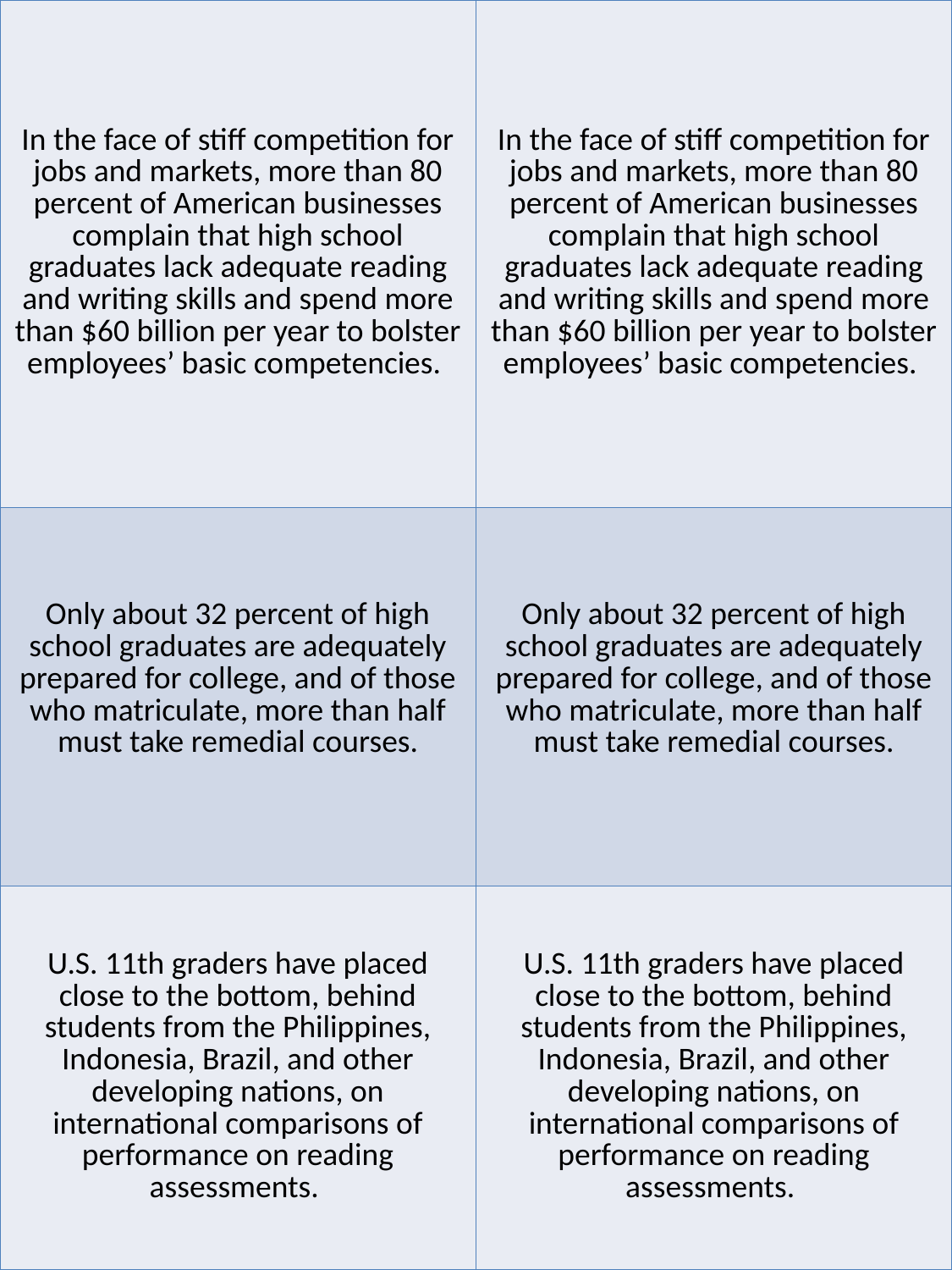

| In the face of stiff competition for jobs and markets, more than 80 percent of American businesses complain that high school graduates lack adequate reading and writing skills and spend more than $60 billion per year to bolster employees’ basic competencies. | In the face of stiff competition for jobs and markets, more than 80 percent of American businesses complain that high school graduates lack adequate reading and writing skills and spend more than $60 billion per year to bolster employees’ basic competencies. |
| --- | --- |
| Only about 32 percent of high school graduates are adequately prepared for college, and of those who matriculate, more than half must take remedial courses. | Only about 32 percent of high school graduates are adequately prepared for college, and of those who matriculate, more than half must take remedial courses. |
| U.S. 11th graders have placed close to the bottom, behind students from the Philippines, Indonesia, Brazil, and other developing nations, on international comparisons of performance on reading assessments. | U.S. 11th graders have placed close to the bottom, behind students from the Philippines, Indonesia, Brazil, and other developing nations, on international comparisons of performance on reading assessments. |